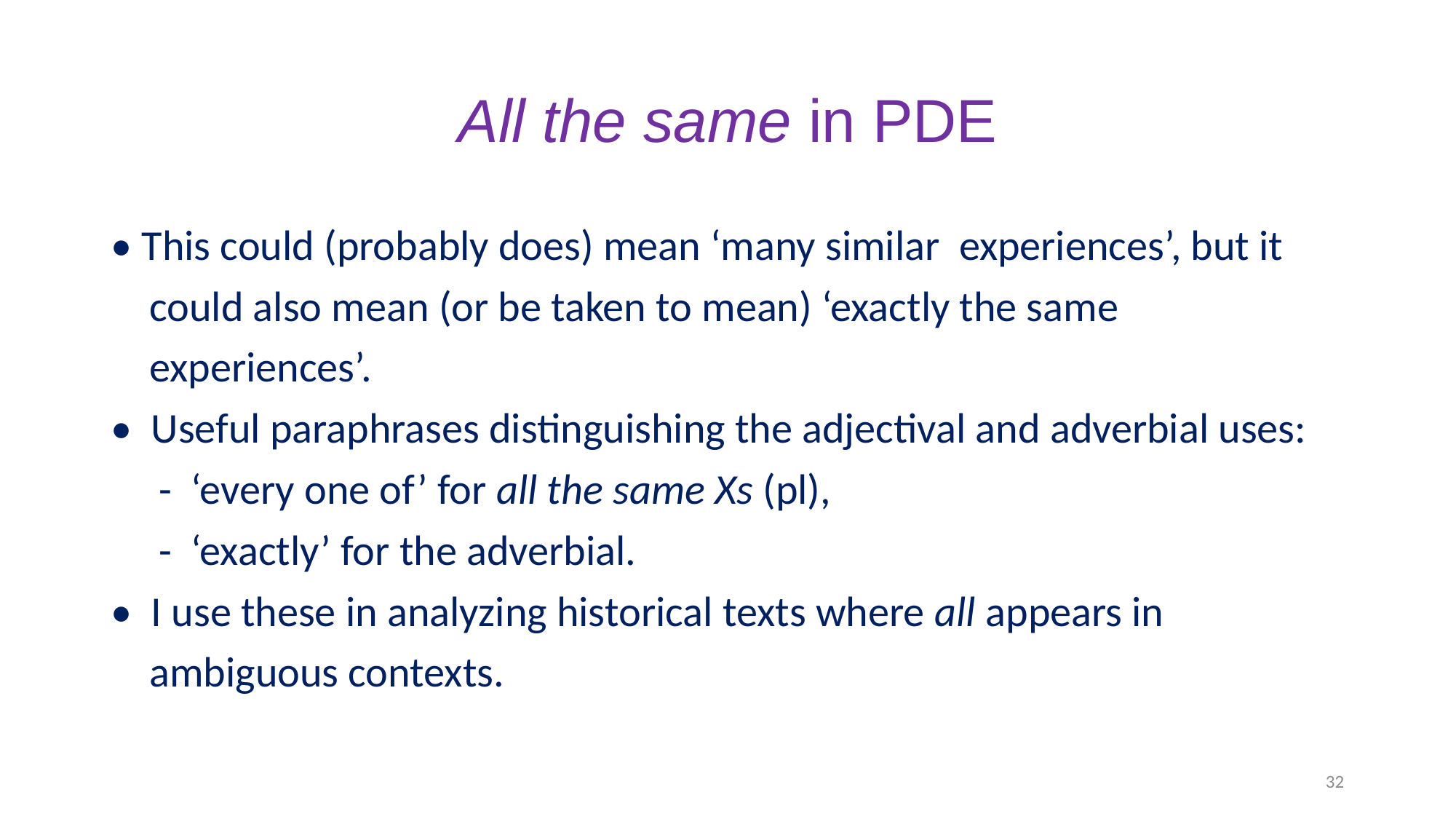

# All the same in PDE
• This could (probably does) mean ‘many similar  experiences’, but it
    could also mean (or be taken to mean) ‘exactly the same
    experiences’.
•  Useful paraphrases distinguishing the adjectival and adverbial uses:
     -  ‘every one of’ for all the same Xs (pl),
     -  ‘exactly’ for the adverbial.
•  I use these in analyzing historical texts where all appears in
    ambiguous contexts.

32